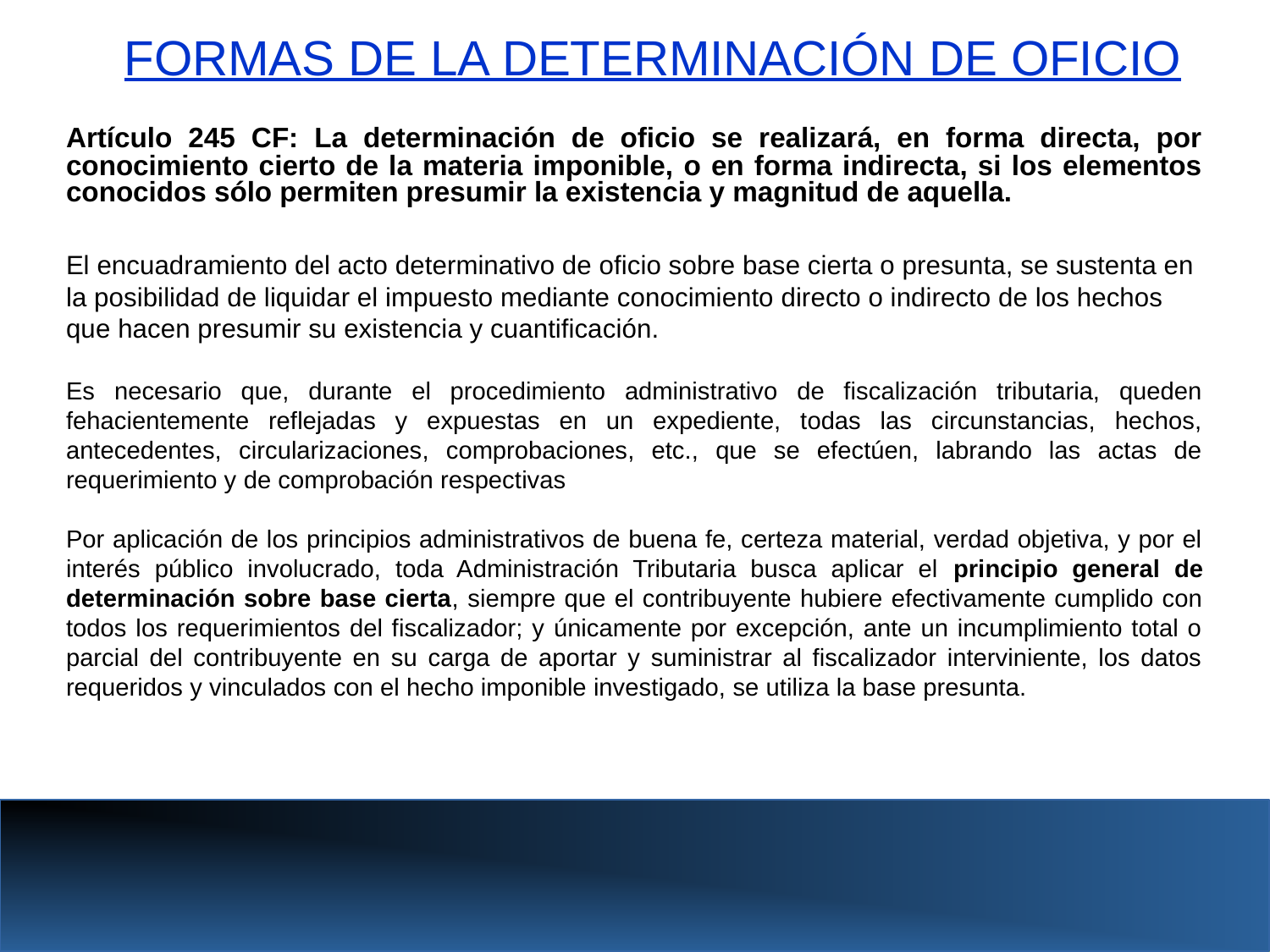

FORMAS DE LA DETERMINACIÓN DE OFICIO
Artículo 245 CF: La determinación de oficio se realizará, en forma directa, por conocimiento cierto de la materia imponible, o en forma indirecta, si los elementos conocidos sólo permiten presumir la existencia y magnitud de aquella.

El encuadramiento del acto determinativo de oficio sobre base cierta o presunta, se sustenta en la posibilidad de liquidar el impuesto mediante conocimiento directo o indirecto de los hechos que hacen presumir su existencia y cuantificación.

Es necesario que, durante el procedimiento administrativo de fiscalización tributaria, queden fehacientemente reflejadas y expuestas en un expediente, todas las circunstancias, hechos, antecedentes, circularizaciones, comprobaciones, etc., que se efectúen, labrando las actas de requerimiento y de comprobación respectivas

Por aplicación de los principios administrativos de buena fe, certeza material, verdad objetiva, y por el interés público involucrado, toda Administración Tributaria busca aplicar el principio general de determinación sobre base cierta, siempre que el contribuyente hubiere efectivamente cumplido con todos los requerimientos del fiscalizador; y únicamente por excepción, ante un incumplimiento total o parcial del contribuyente en su carga de aportar y suministrar al fiscalizador interviniente, los datos requeridos y vinculados con el hecho imponible investigado, se utiliza la base presunta.